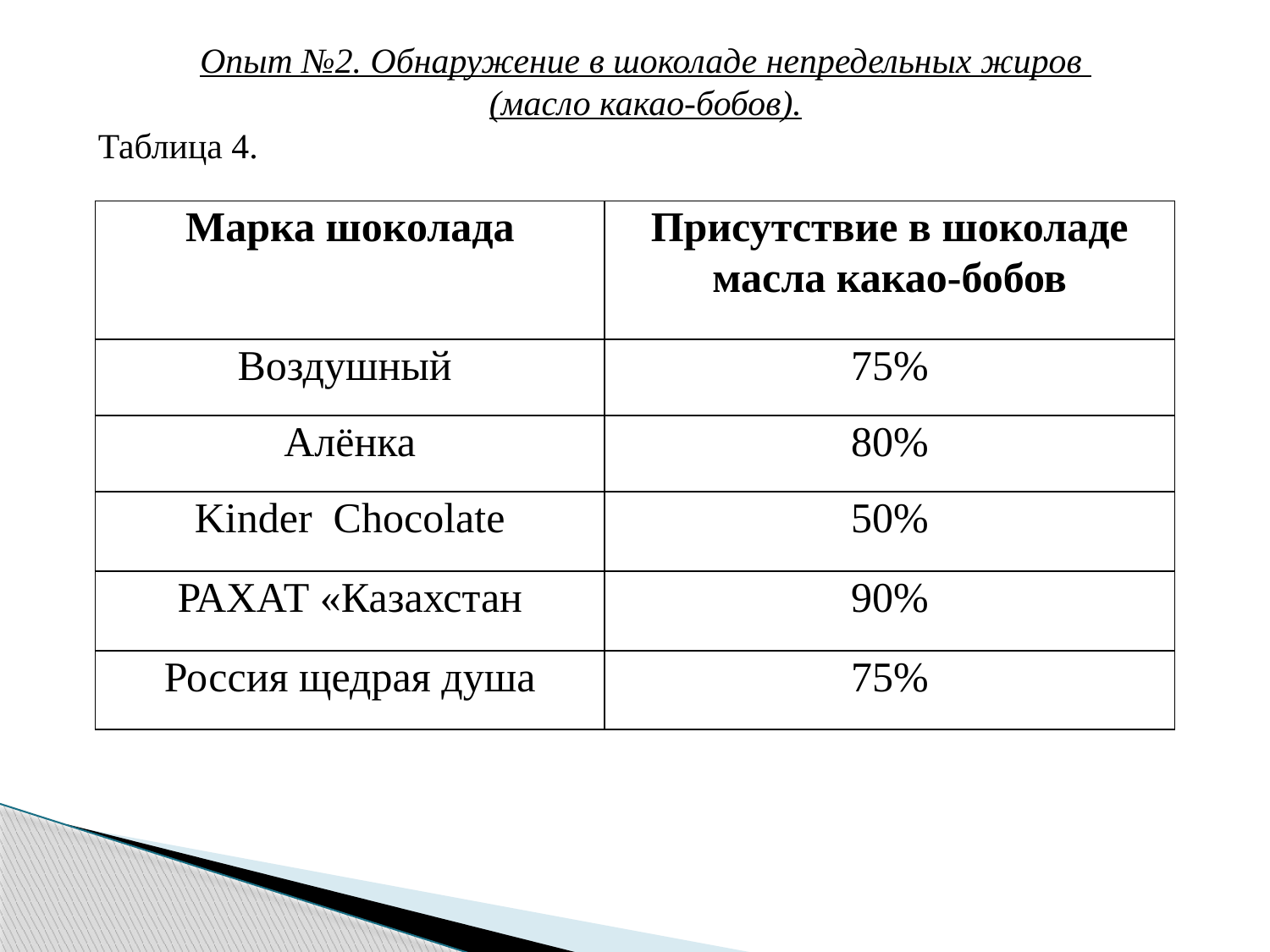

Опыт №2. Обнаружение в шоколаде непредельных жиров
(масло какао-бобов).
Таблица 4.

| Марка шоколада | Присутствие в шоколаде масла какао-бобов |
| --- | --- |
| Воздушный | 75% |
| Алёнка | 80% |
| Kinder  Chocolate | 50% |
| РАХАТ «Казахстан | 90% |
| Россия щедрая душа | 75% |